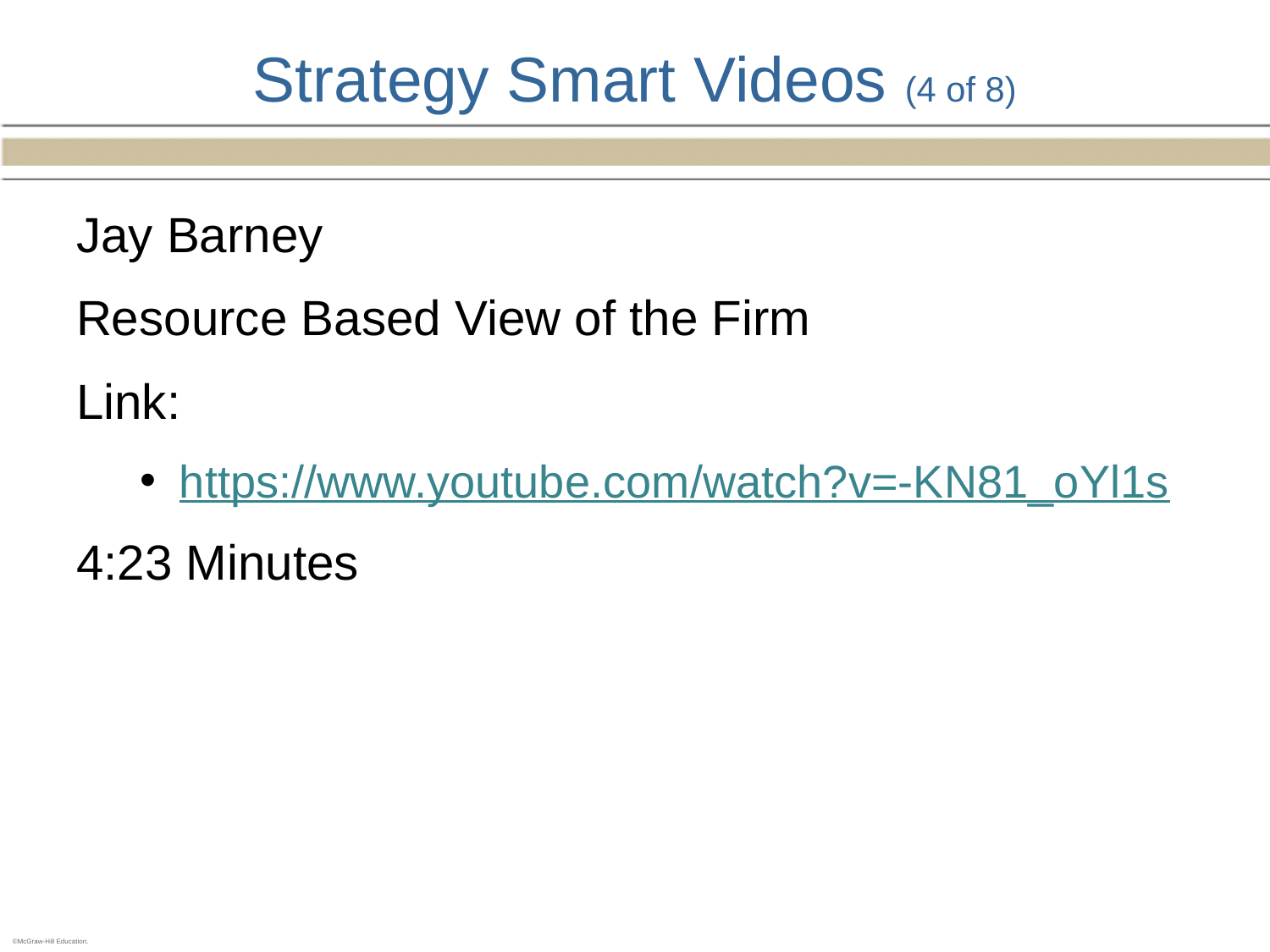

# Strategy Smart Videos (4 of 8)
Jay Barney
Resource Based View of the Firm
Link:
https://www.youtube.com/watch?v=-KN81_oYl1s
4:23 Minutes